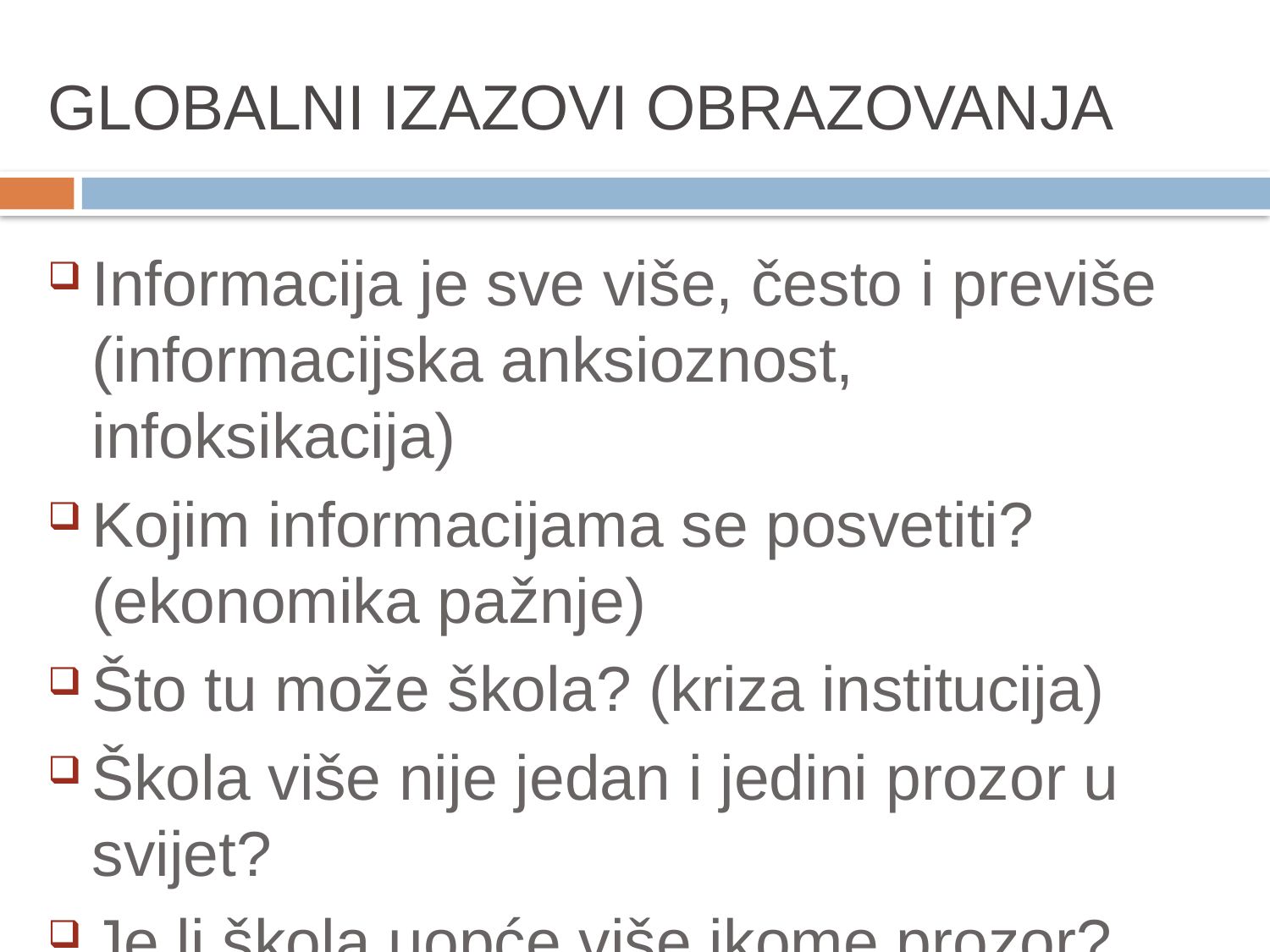

# GLOBALNI IZAZOVI OBRAZOVANJA
Informacija je sve više, često i previše (informacijska anksioznost, infoksikacija)
Kojim informacijama se posvetiti? (ekonomika pažnje)
Što tu može škola? (kriza institucija)
Škola više nije jedan i jedini prozor u svijet?
Je li škola uopće više ikome prozor?